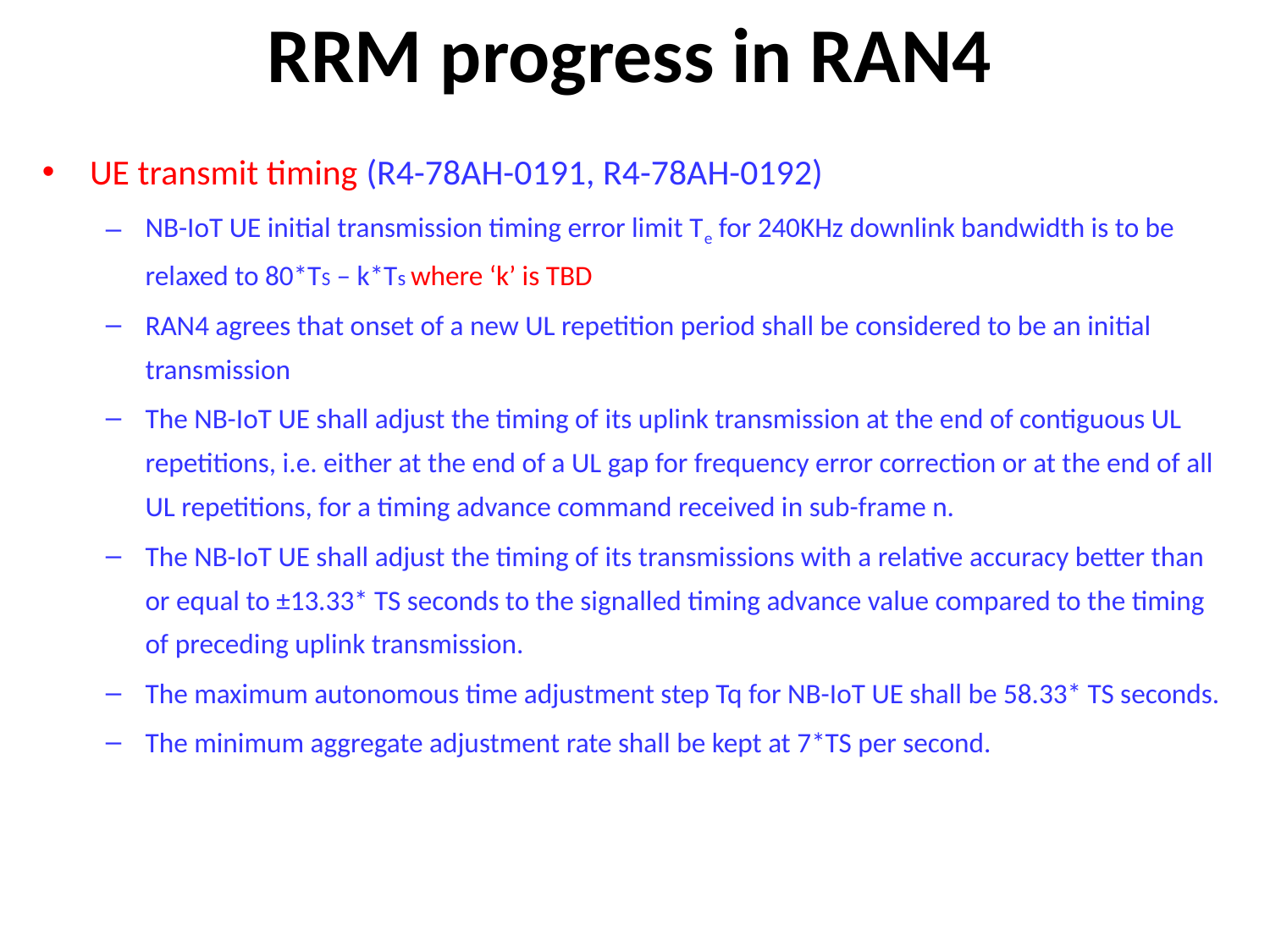

# RRM progress in RAN4
UE transmit timing (R4-78AH-0191, R4-78AH-0192)
NB-IoT UE initial transmission timing error limit Te for 240KHz downlink bandwidth is to be relaxed to 80*TS – k*Ts where ‘k’ is TBD
RAN4 agrees that onset of a new UL repetition period shall be considered to be an initial transmission
The NB-IoT UE shall adjust the timing of its uplink transmission at the end of contiguous UL repetitions, i.e. either at the end of a UL gap for frequency error correction or at the end of all UL repetitions, for a timing advance command received in sub-frame n.
The NB-IoT UE shall adjust the timing of its transmissions with a relative accuracy better than or equal to ±13.33* TS seconds to the signalled timing advance value compared to the timing of preceding uplink transmission.
The maximum autonomous time adjustment step Tq for NB-IoT UE shall be 58.33* TS seconds.
The minimum aggregate adjustment rate shall be kept at 7*TS per second.